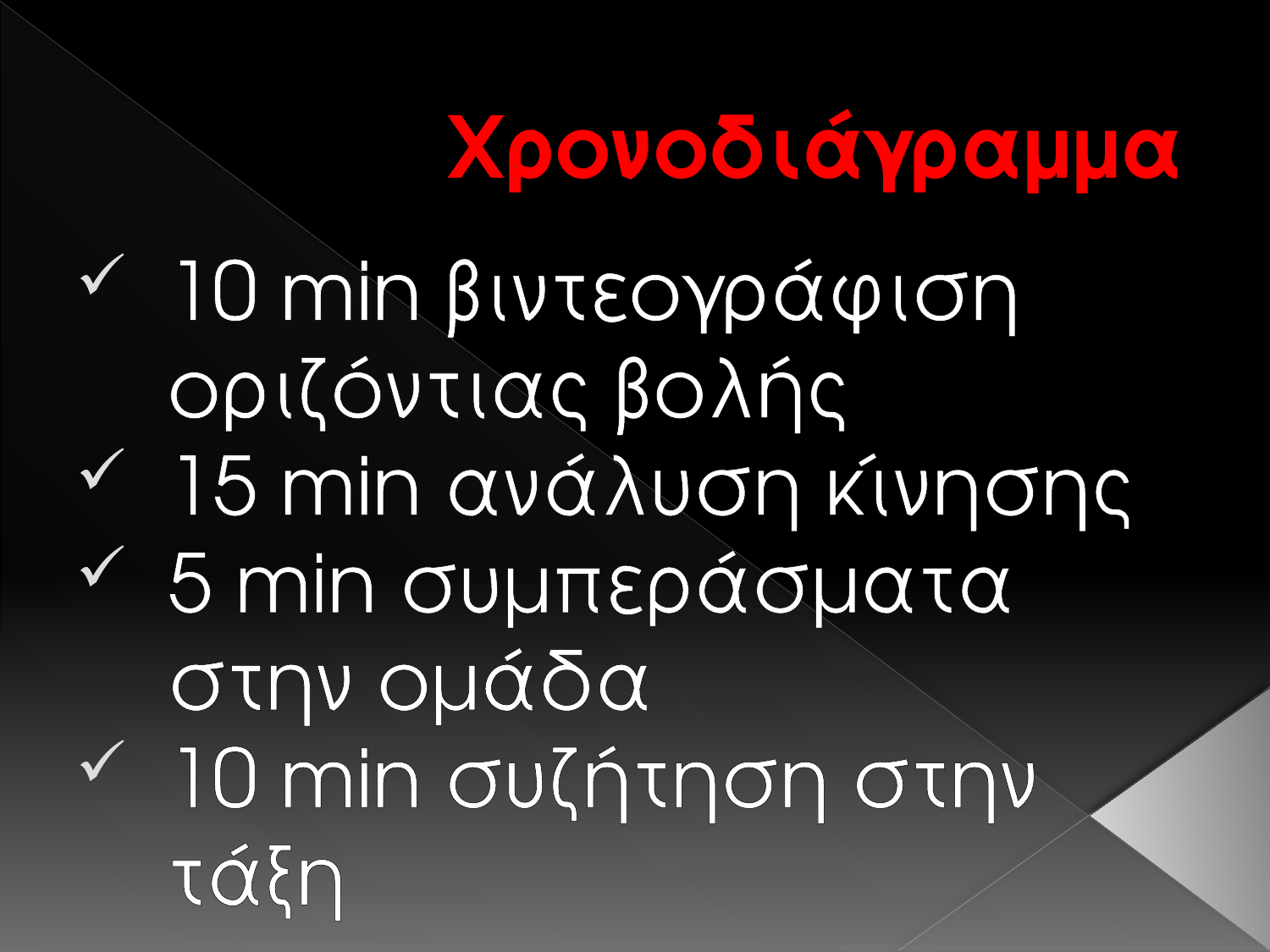

# Χρονοδιάγραμμα
10 min βιντεογράφιση οριζόντιας βολής
15 min ανάλυση κίνησης
5 min συμπεράσματα στην ομάδα
10 min συζήτηση στην τάξη